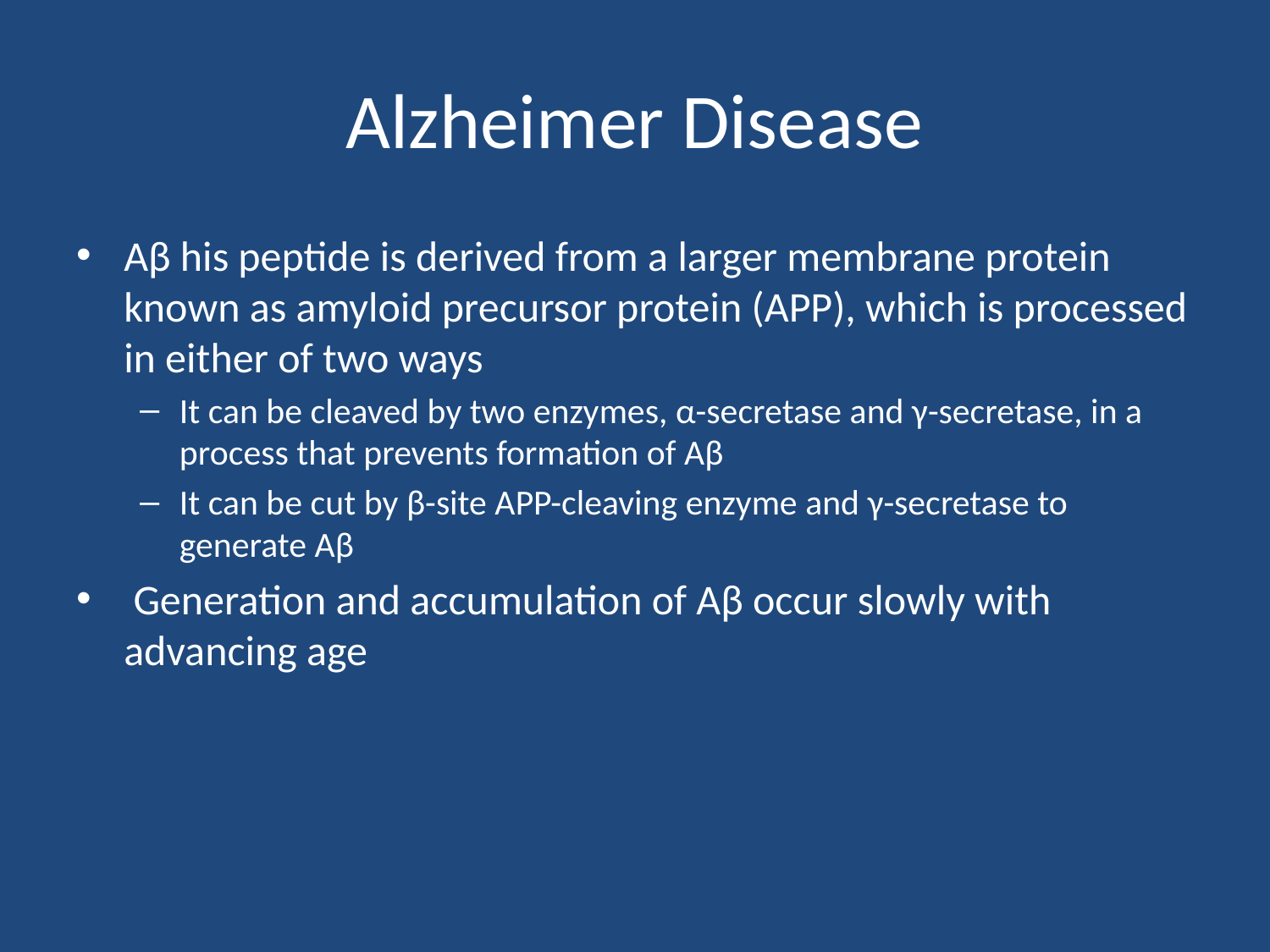

# Alzheimer Disease
Aβ his peptide is derived from a larger membrane protein known as amyloid precursor protein (APP), which is processed in either of two ways
It can be cleaved by two enzymes, α-secretase and γ-secretase, in a process that prevents formation of Aβ
It can be cut by β-site APP-cleaving enzyme and γ-secretase to generate Aβ
 Generation and accumulation of Aβ occur slowly with advancing age